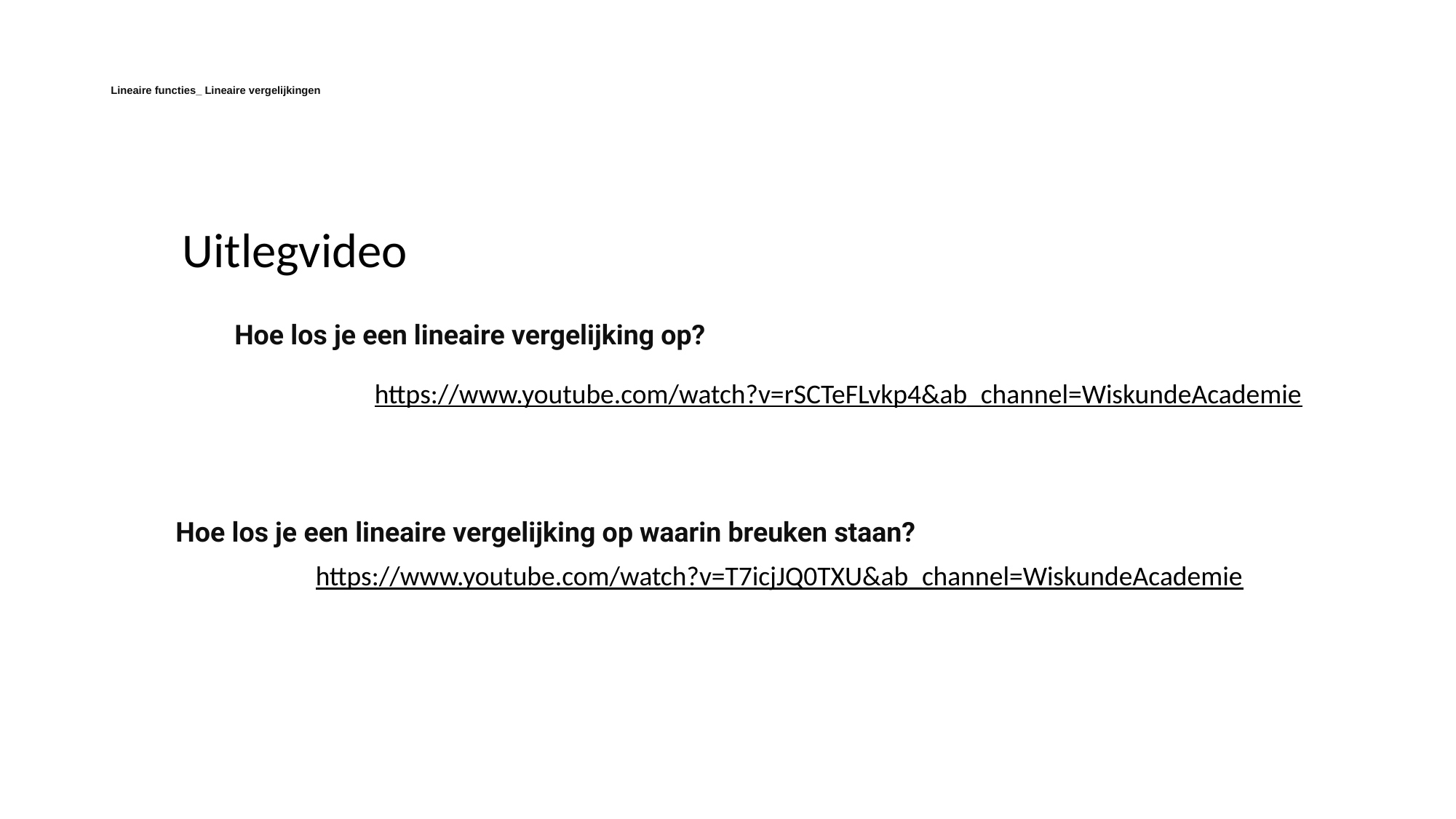

# Lineaire functies_ Lineaire vergelijkingen
Uitlegvideo
Hoe los je een lineaire vergelijking op?
https://www.youtube.com/watch?v=rSCTeFLvkp4&ab_channel=WiskundeAcademie
Hoe los je een lineaire vergelijking op waarin breuken staan?
https://www.youtube.com/watch?v=T7icjJQ0TXU&ab_channel=WiskundeAcademie